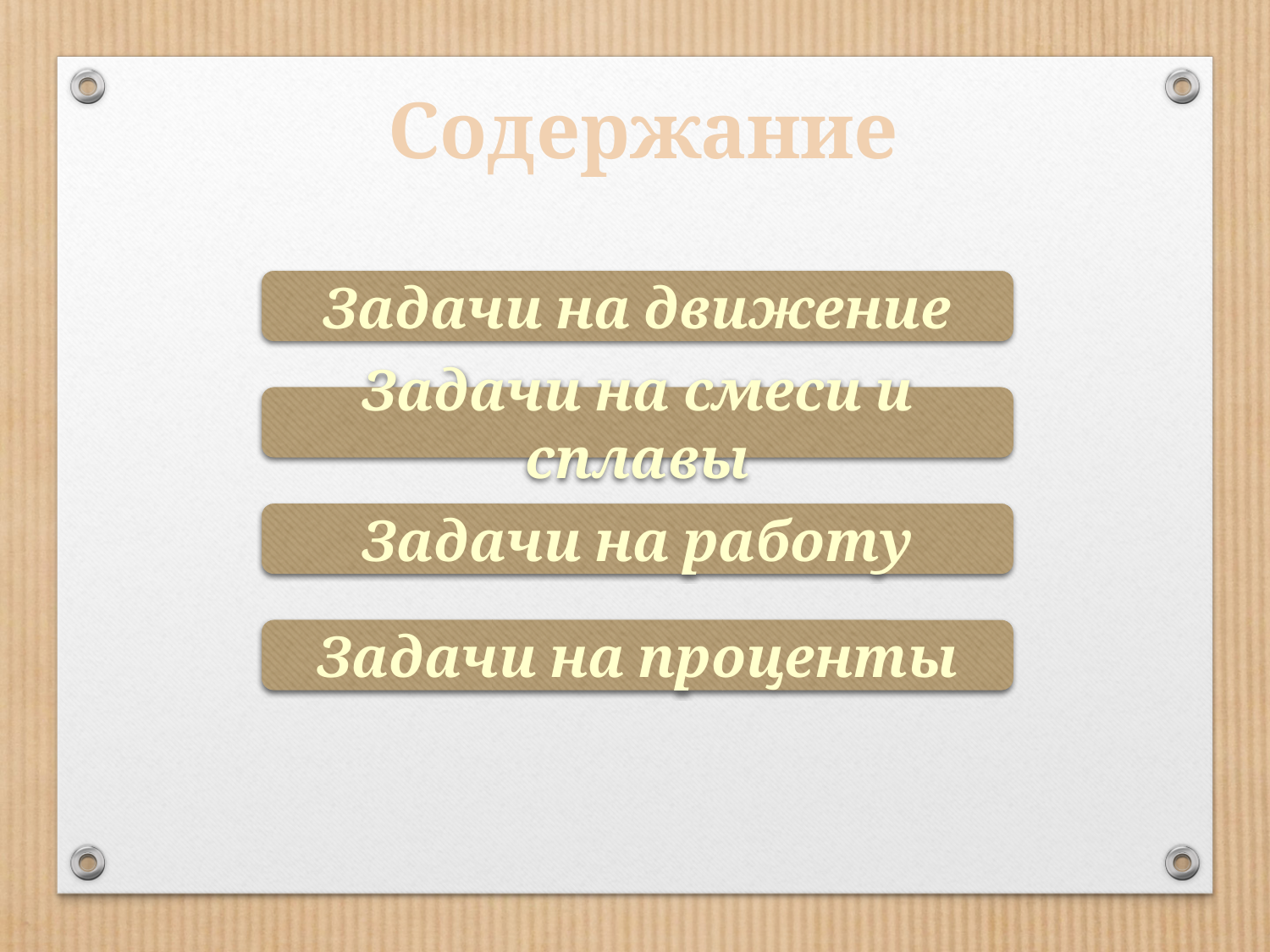

Содержание
Задачи на движение
Задачи на смеси и сплавы
Задачи на работу
Задачи на проценты